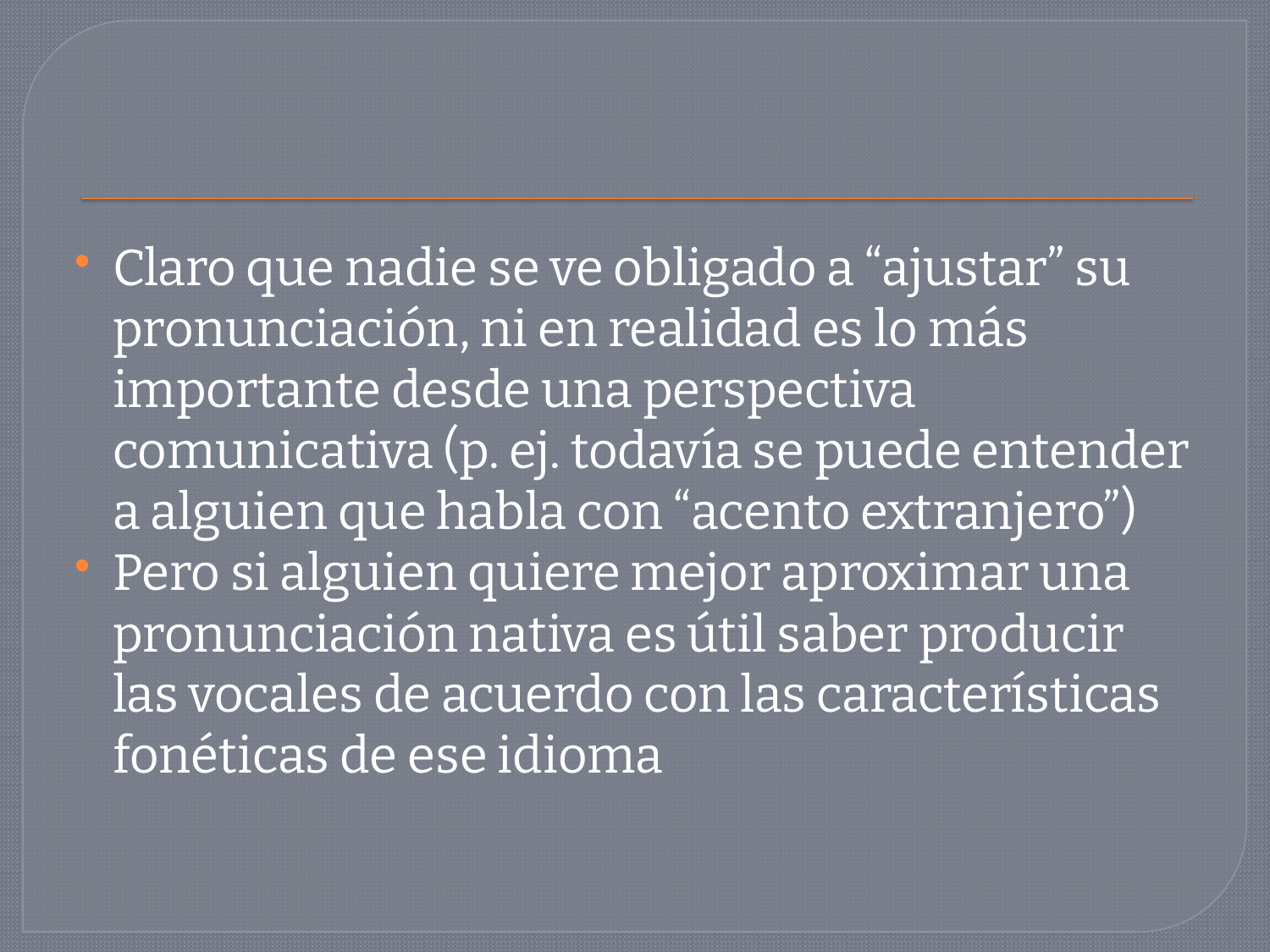

#
Claro que nadie se ve obligado a “ajustar” su pronunciación, ni en realidad es lo más importante desde una perspectiva comunicativa (p. ej. todavía se puede entender a alguien que habla con “acento extranjero”)
Pero si alguien quiere mejor aproximar una pronunciación nativa es útil saber producir las vocales de acuerdo con las características fonéticas de ese idioma